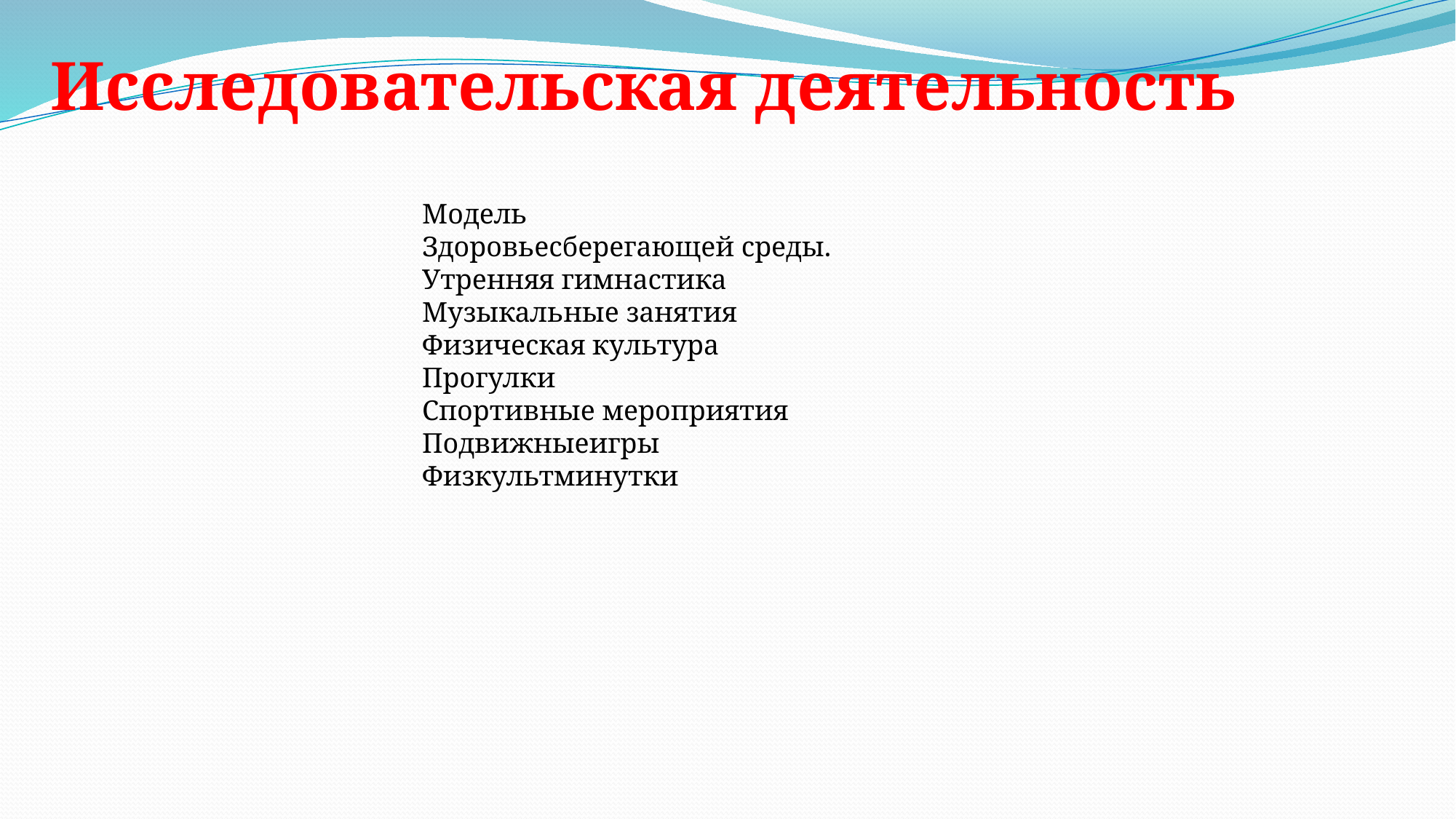

Исследовательская деятельность
Модель
Здоровьесберегающей среды.
Утренняя гимнастика
Музыкальные занятия
Физическая культура
Прогулки
Спортивные мероприятия
Подвижныеигры
Физкультминутки